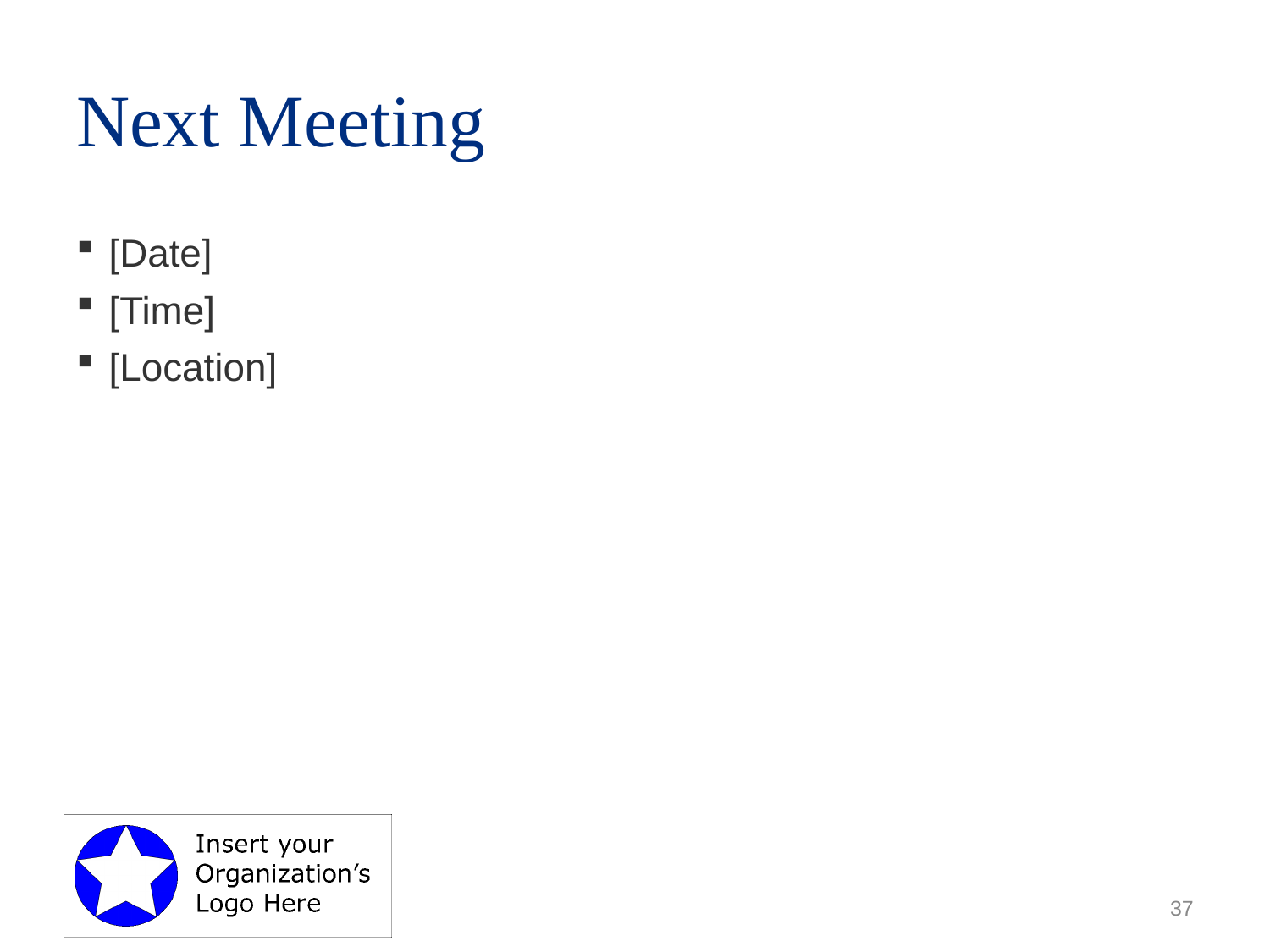

# Next Meeting
[Date]
[Time]
[Location]
37